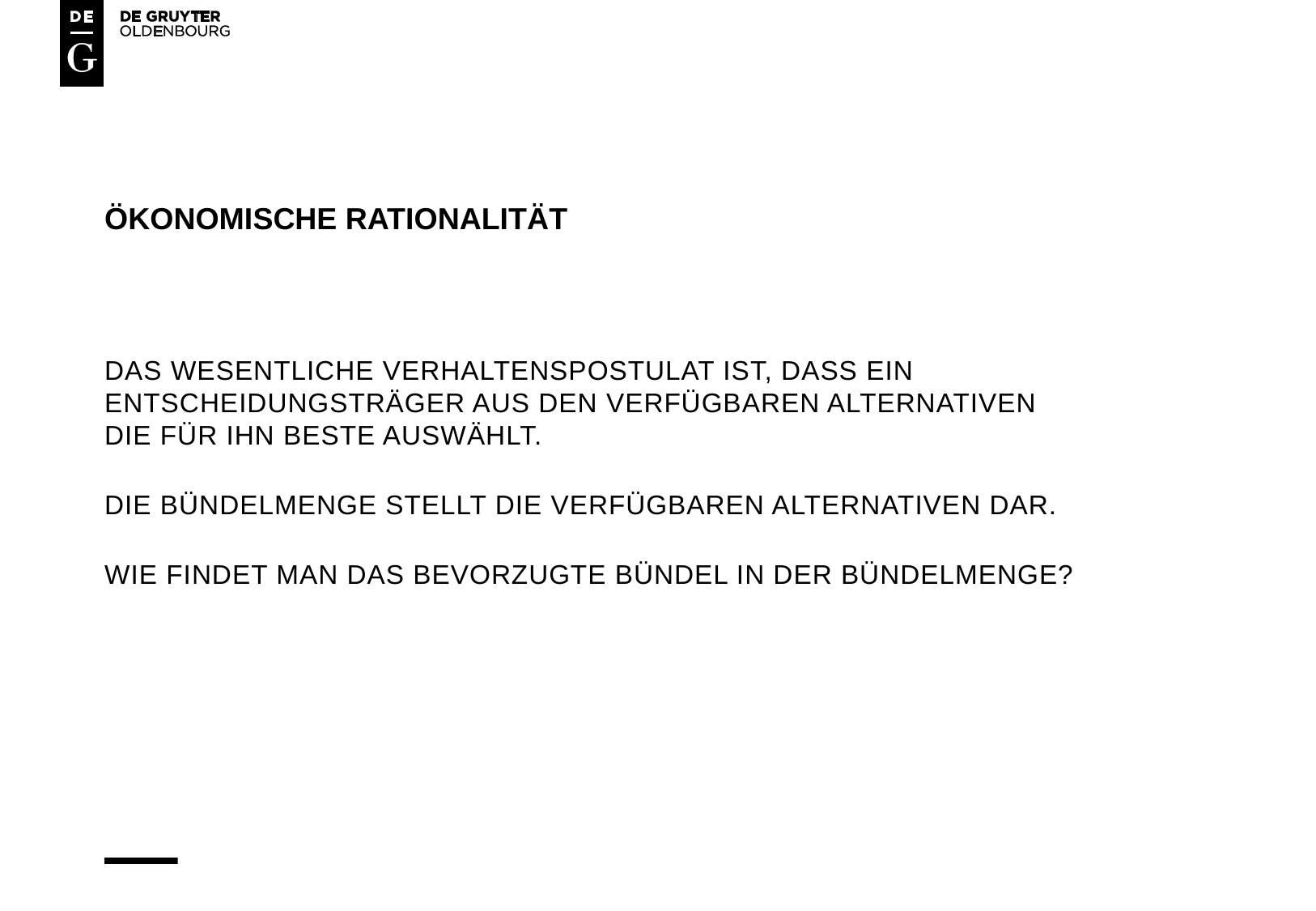

# Ökonomische Rationalität

Das wesentliche Verhaltenspostulat ist, dass ein Entscheidungsträger aus den verfügbaren Alternativen
die für ihn beste auswählt.
Die Bündelmenge stellt die verfügbaren Alternativen dar.
Wie findet man das bevorzugte Bündel in der Bündelmenge?